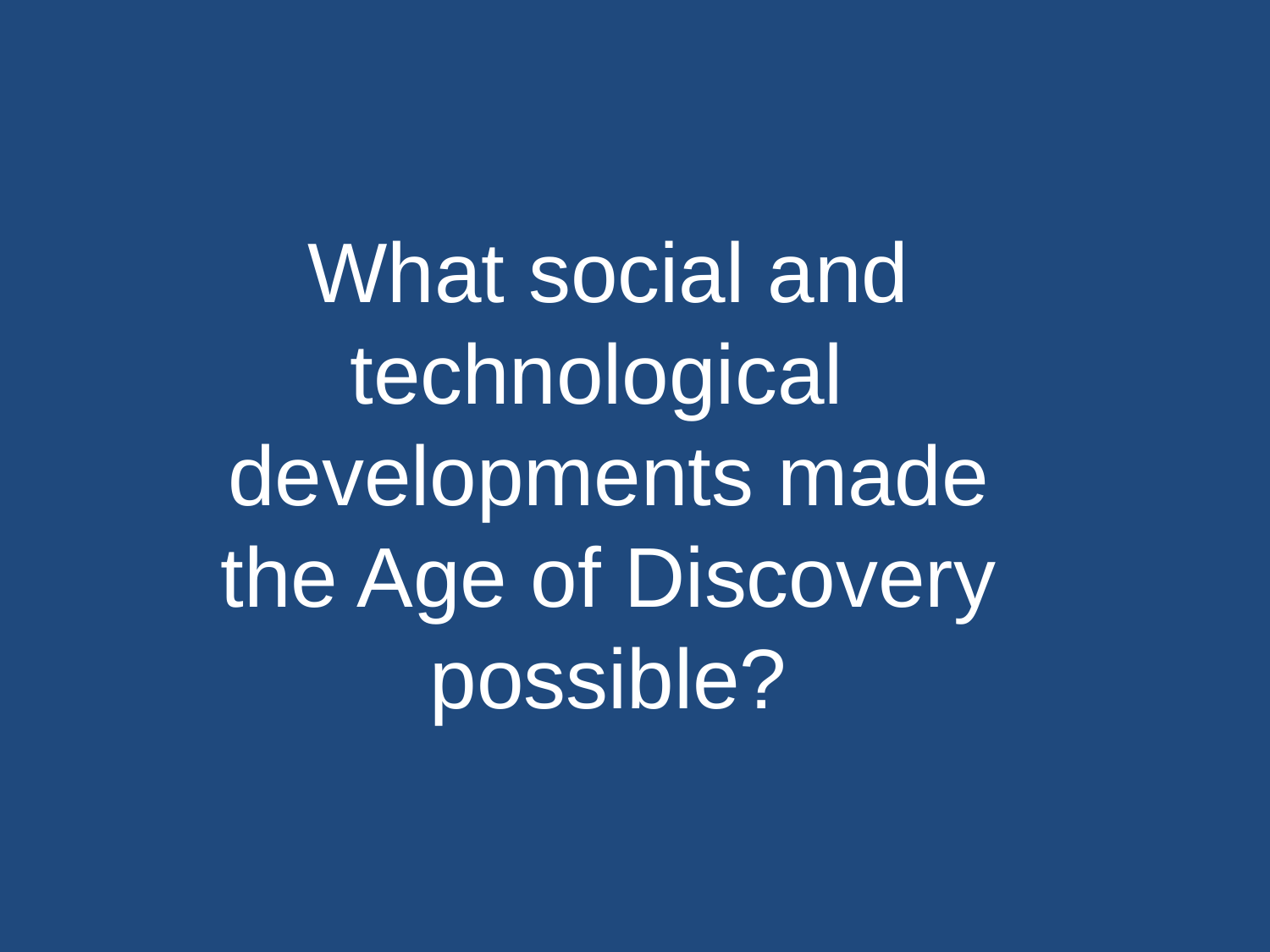

What social and technological  developments made the Age of Discovery possible?